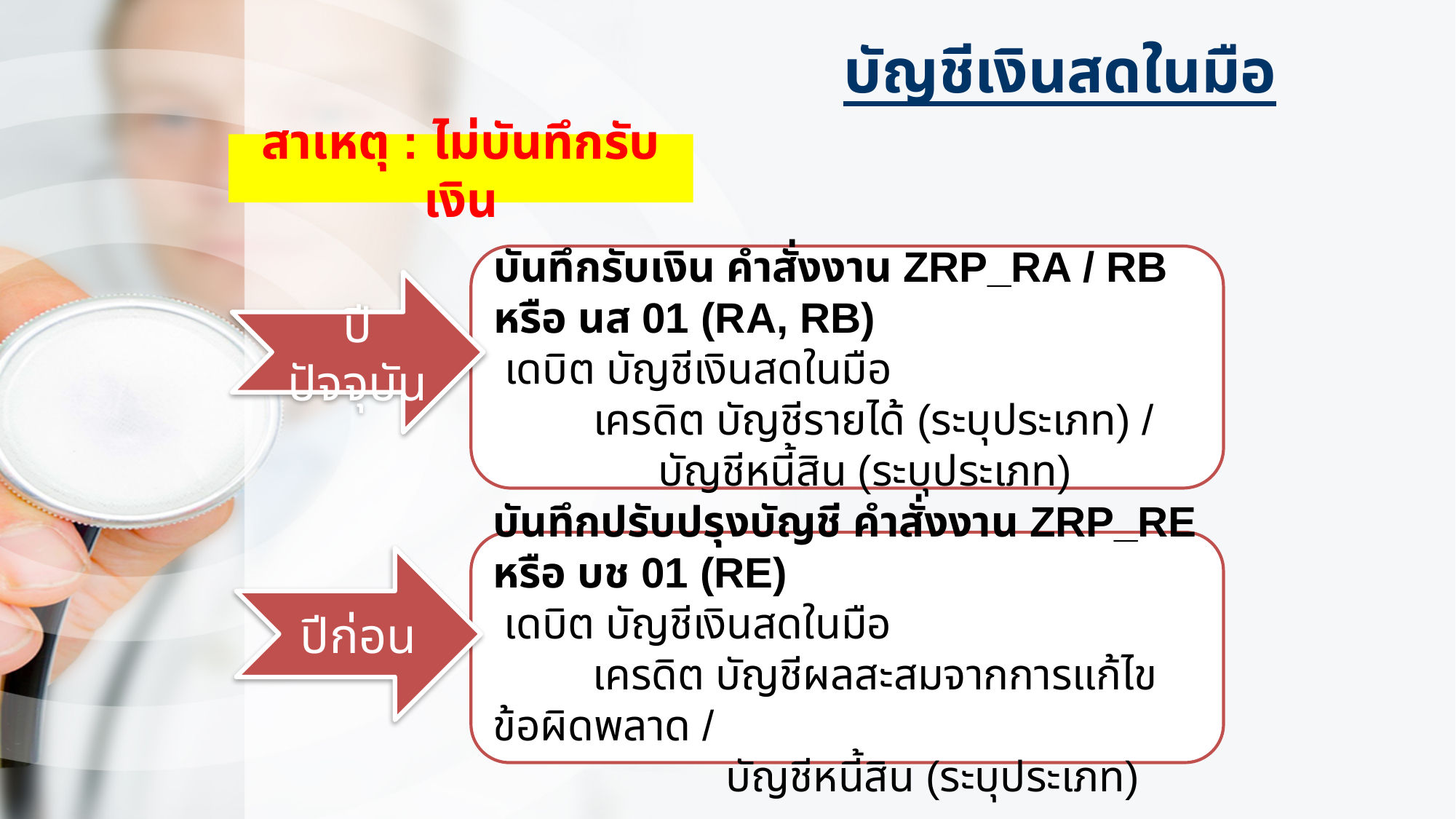

บัญชีเงินสดในมือ
สาเหตุ : ไม่บันทึกรับเงิน
บันทึกรับเงิน คำสั่งงาน ZRP_RA / RB หรือ นส 01 (RA, RB)
 เดบิต บัญชีเงินสดในมือ
         เครดิต บัญชีรายได้ (ระบุประเภท) /
	     บัญชีหนี้สิน (ระบุประเภท)
ปีปัจจุบัน
บันทึกปรับปรุงบัญชี คำสั่งงาน ZRP_RE หรือ บช 01 (RE)
 เดบิต บัญชีเงินสดในมือ
         เครดิต บัญชีผลสะสมจากการแก้ไขข้อผิดพลาด /
                     บัญชีหนี้สิน (ระบุประเภท)
ปีก่อน